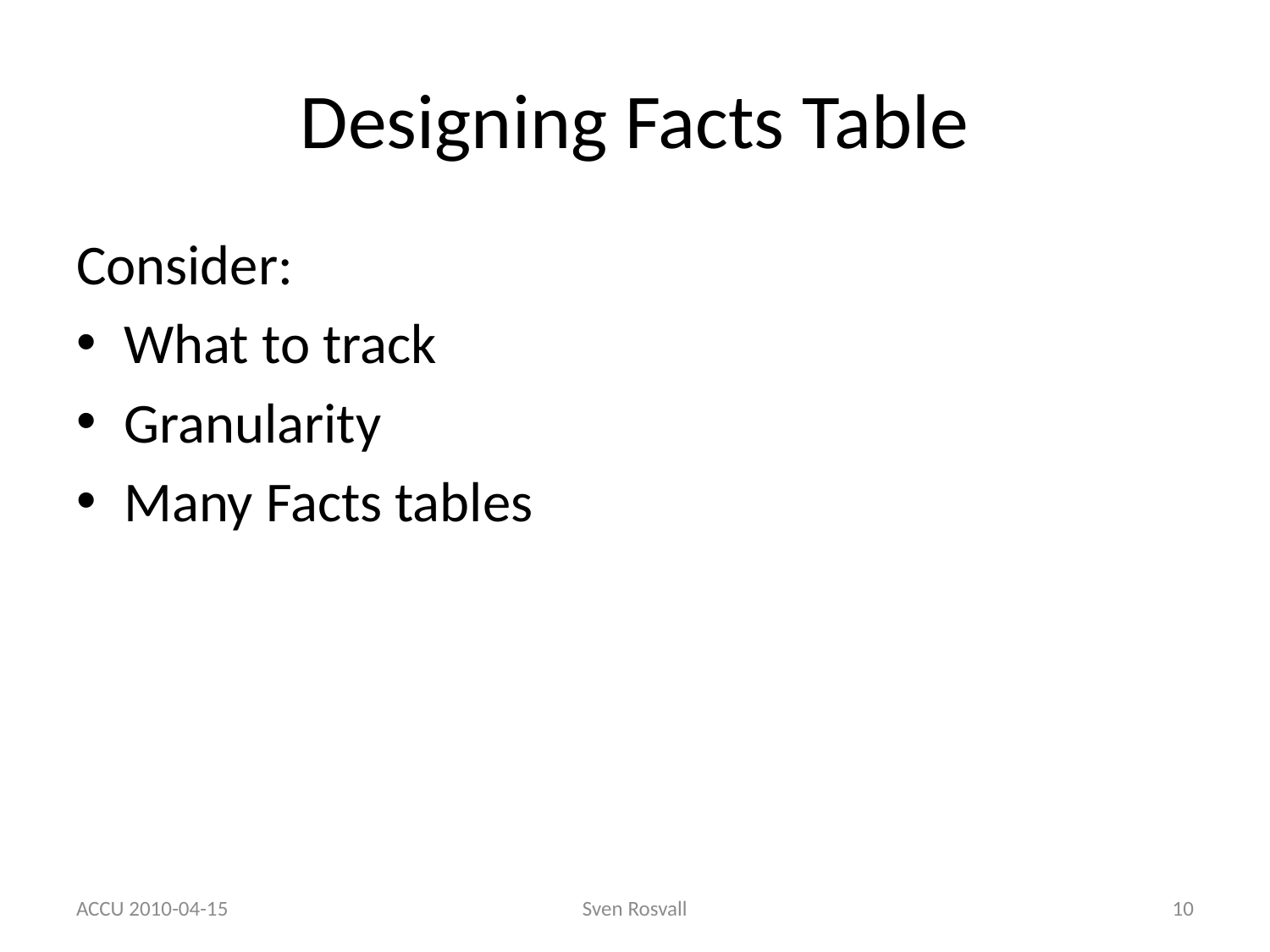

# Designing Facts Table
Consider:
What to track
Granularity
Many Facts tables
ACCU 2010-04-15
Sven Rosvall
10